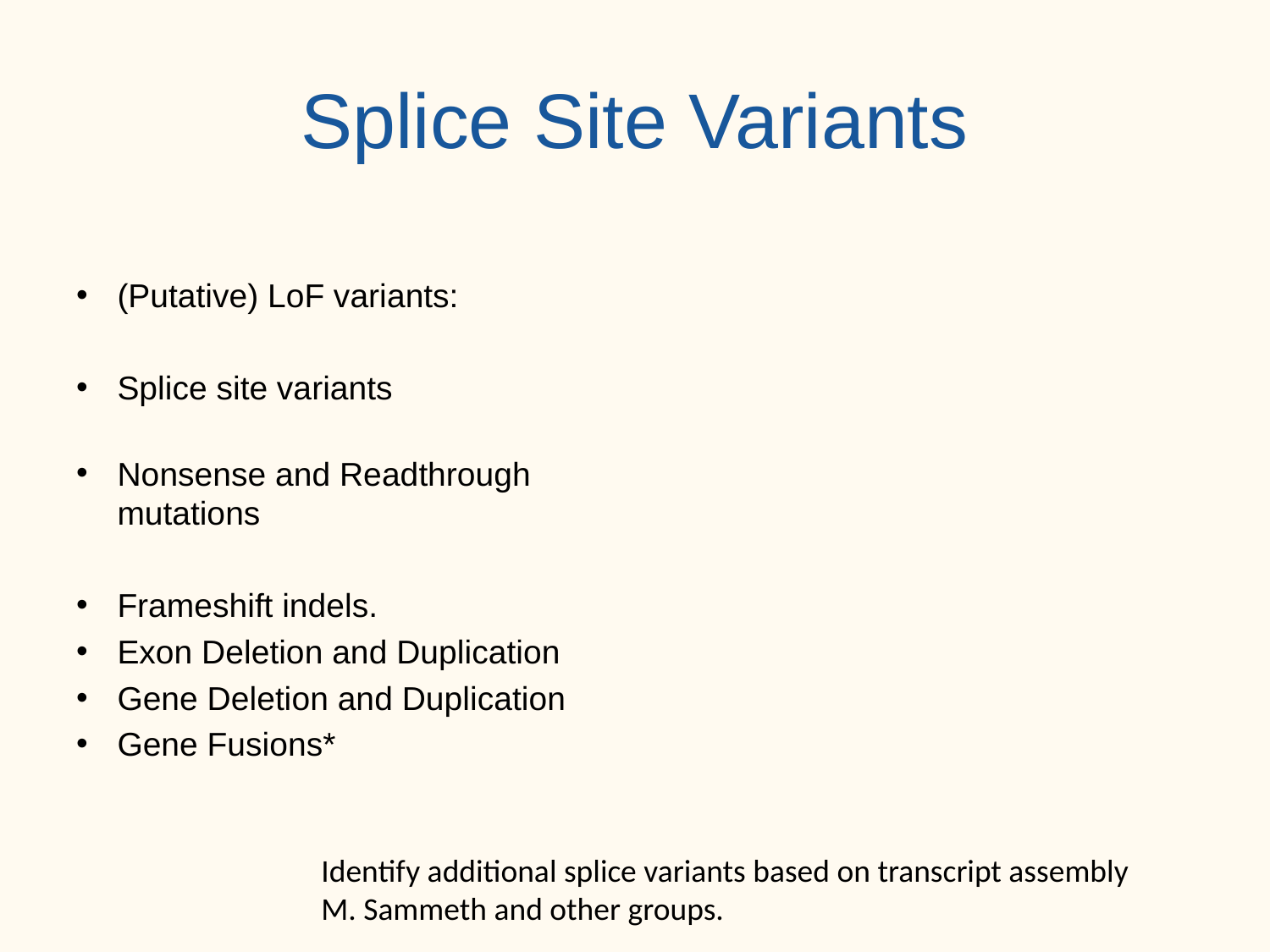

# Splice Site Variants

(Putative) LoF variants:

Splice site variants

Nonsense and Readthrough mutations

Frameshift indels.
Exon Deletion and Duplication
Gene Deletion and Duplication
Gene Fusions*

Identify additional splice variants based on transcript assembly
M. Sammeth and other groups.